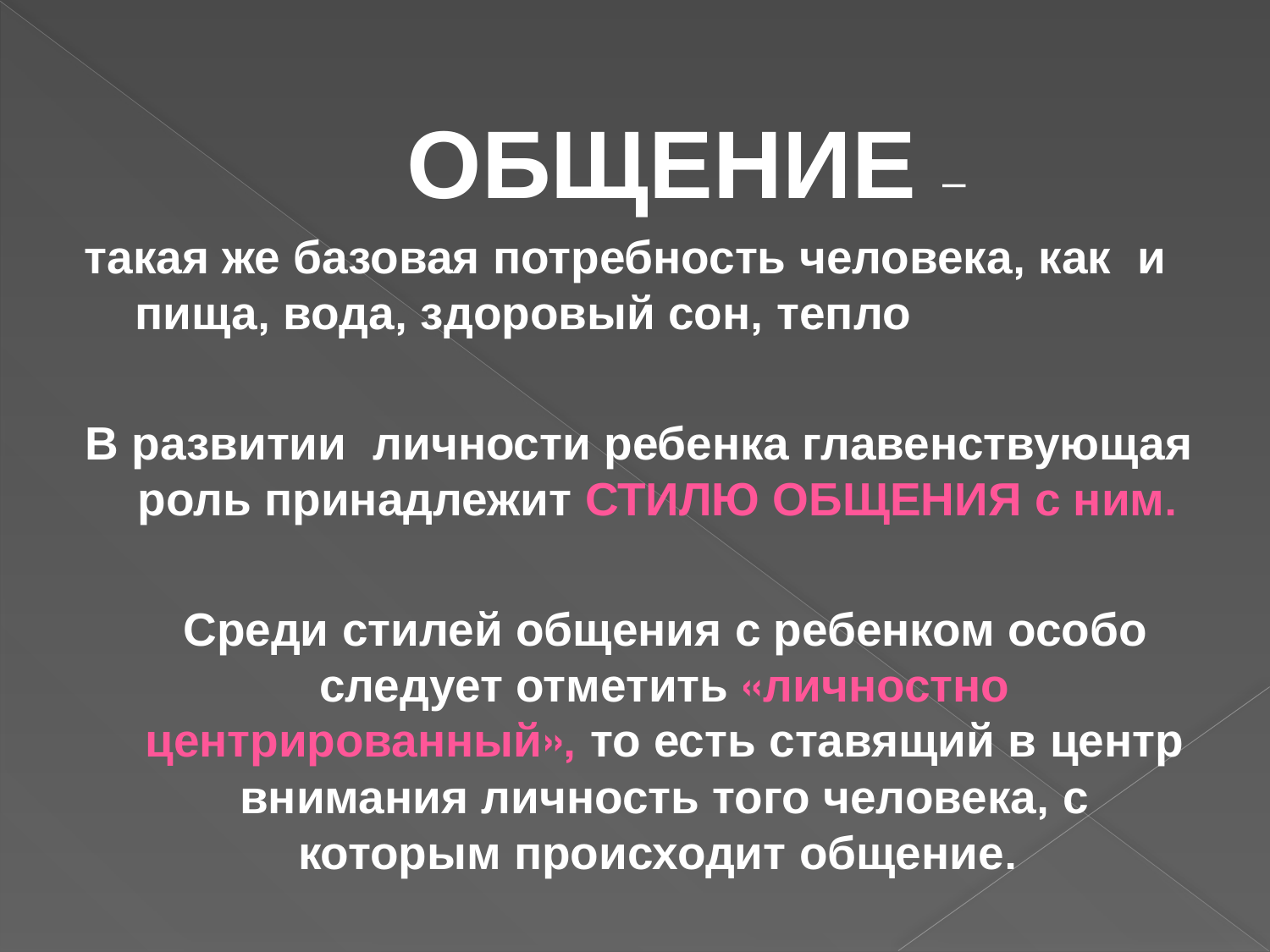

ОБЩЕНИЕ –
такая же базовая потребность человека, как  и  пища, вода, здоровый сон, тепло

В развитии  личности ребенка главенствующая роль принадлежит СТИЛЮ ОБЩЕНИЯ с ним.

    Среди стилей общения с ребенком особо следует отметить «личностно центрированный», то есть ставящий в центр внимания личность того человека, с которым происходит общение.